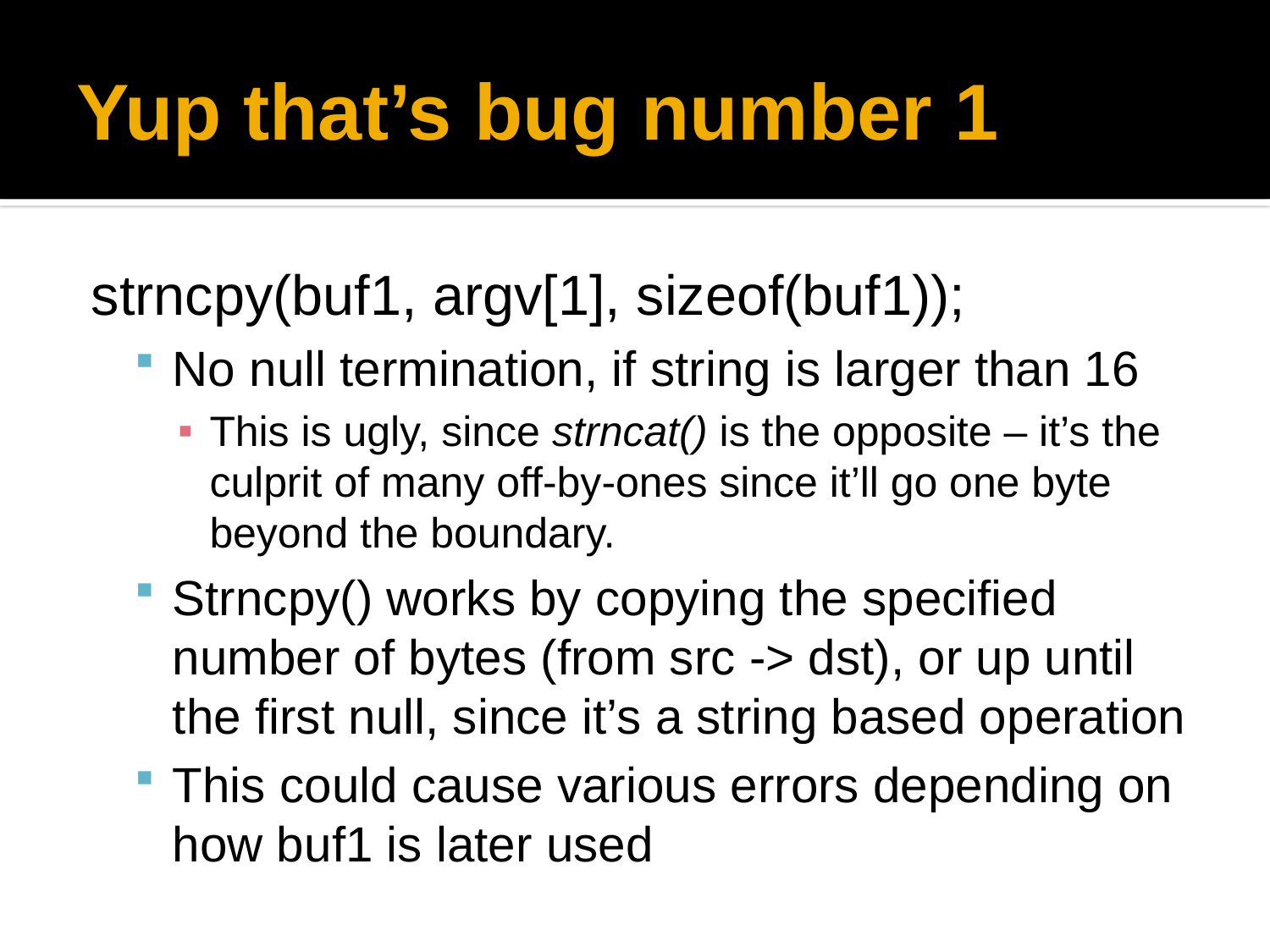

# Yup that’s bug number 1
	strncpy(buf1, argv[1], sizeof(buf1));
No null termination, if string is larger than 16
This is ugly, since strncat() is the opposite – it’s the culprit of many off-by-ones since it’ll go one byte beyond the boundary.
Strncpy() works by copying the specified number of bytes (from src -> dst), or up until the first null, since it’s a string based operation
This could cause various errors depending on how buf1 is later used